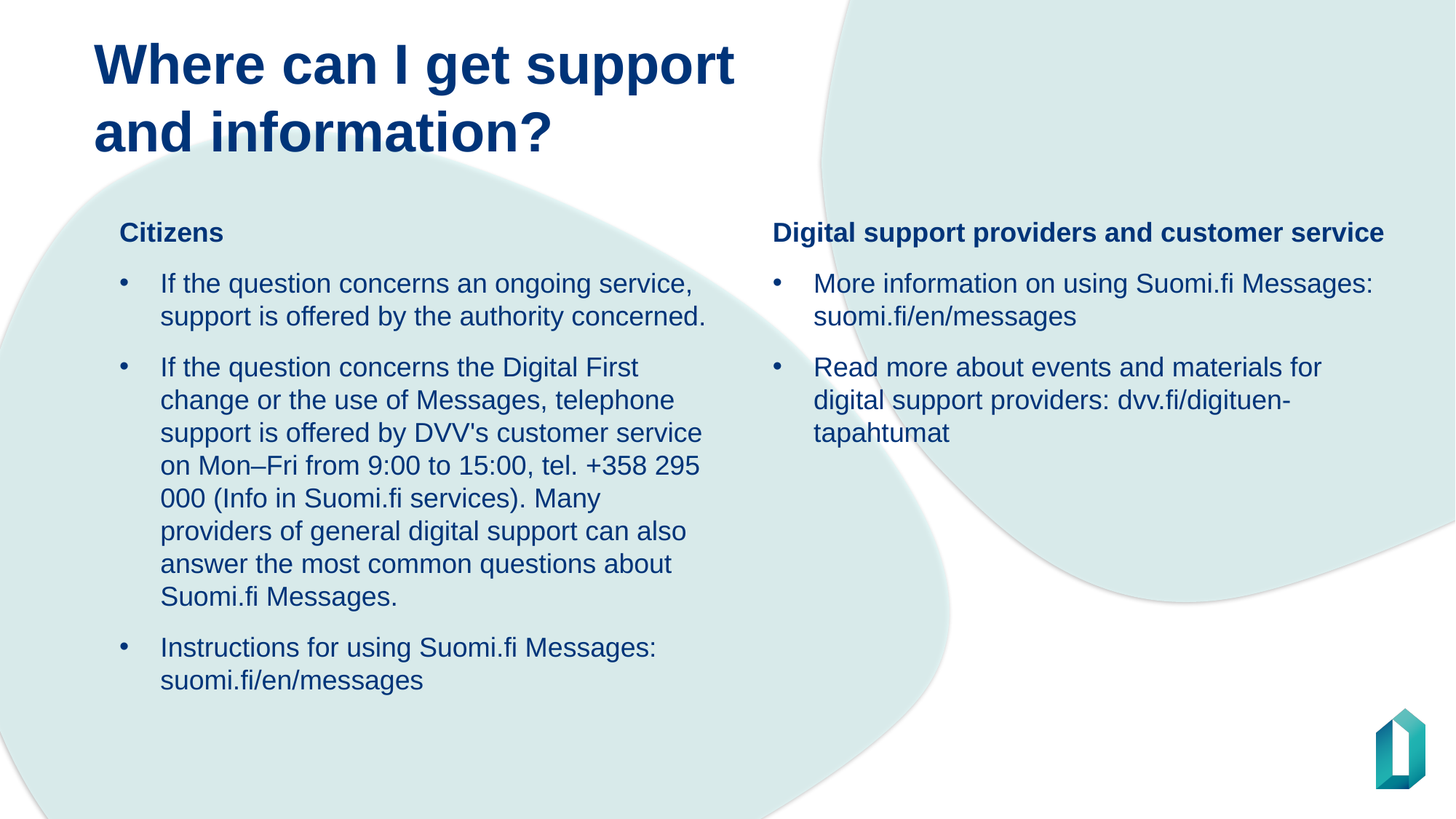

# Where can I get support and information?

Citizens
If the question concerns an ongoing service, support is offered by the authority concerned.
If the question concerns the Digital First change or the use of Messages, telephone support is offered by DVV's customer service on Mon–Fri from 9:00 to 15:00, tel. +358 295 000 (Info in Suomi.fi services). Many providers of general digital support can also answer the most common questions about Suomi.fi Messages.
Instructions for using Suomi.fi Messages: suomi.fi/en/messages

Digital support providers and customer service
More information on using Suomi.fi Messages: suomi.fi/en/messages
Read more about events and materials for digital support providers: dvv.fi/digituen-tapahtumat